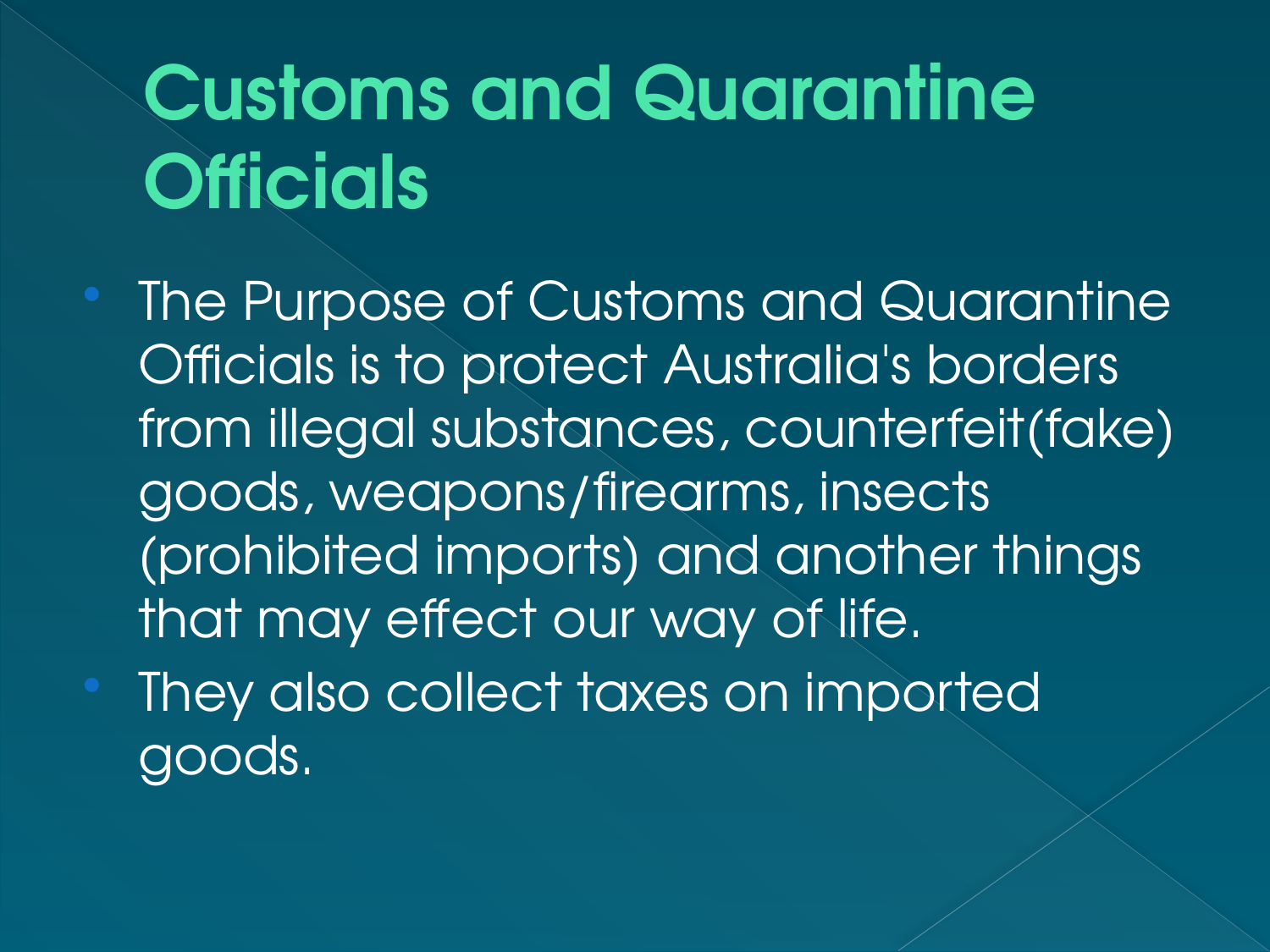

# Customs and Quarantine Officials
The Purpose of Customs and Quarantine Officials is to protect Australia's borders from illegal substances, counterfeit(fake) goods, weapons/firearms, insects (prohibited imports) and another things that may effect our way of life.
They also collect taxes on imported goods.